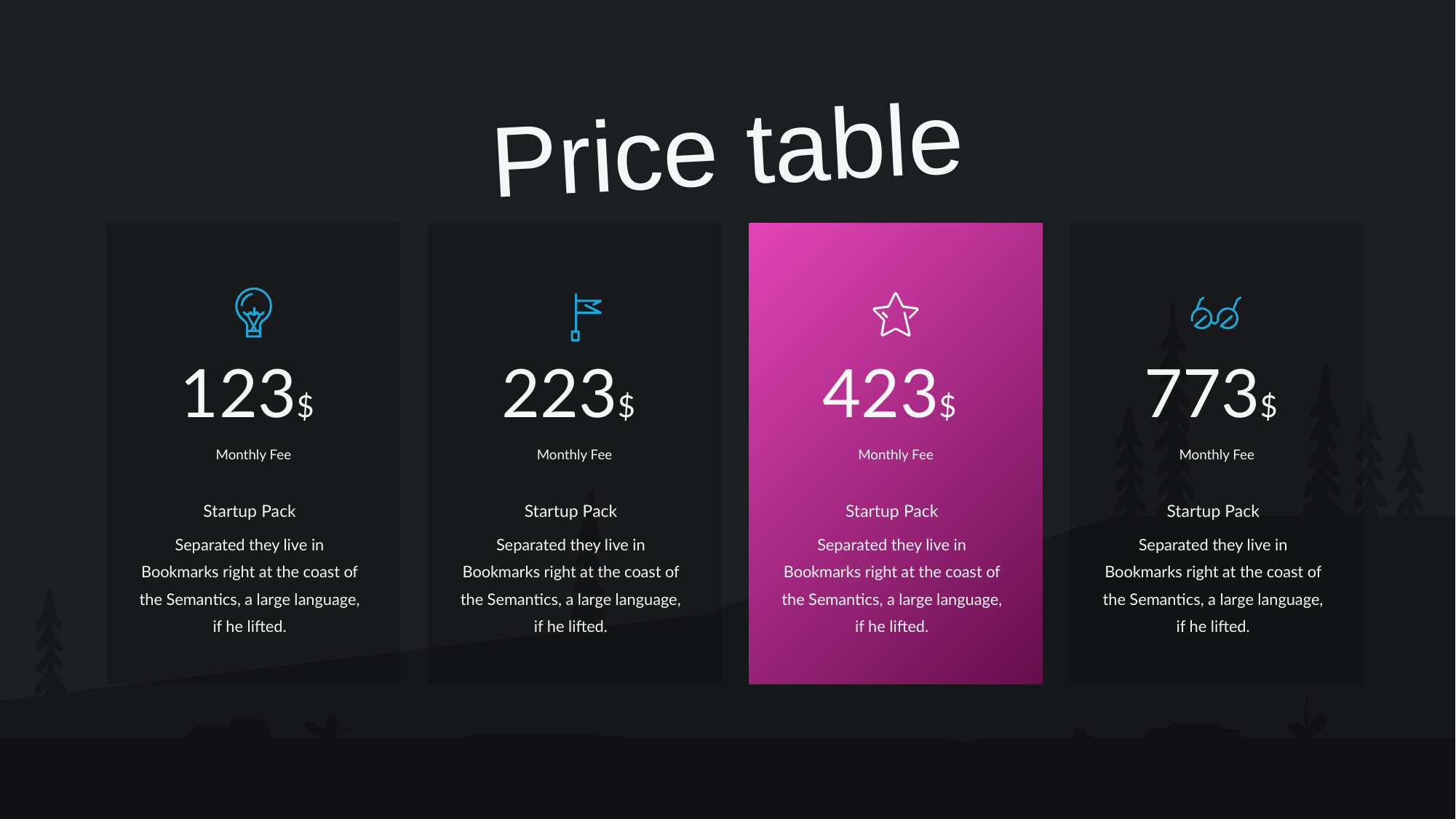

Price table

123$
Monthly Fee
223$
Monthly Fee
423$
Monthly Fee
773$
Monthly Fee
Startup Pack
Separated they live in Bookmarks right at the coast of the Semantics, a large language, if he lifted.
Startup Pack
Separated they live in Bookmarks right at the coast of the Semantics, a large language, if he lifted.
Startup Pack
Separated they live in Bookmarks right at the coast of the Semantics, a large language, if he lifted.
Startup Pack
Separated they live in Bookmarks right at the coast of the Semantics, a large language, if he lifted.